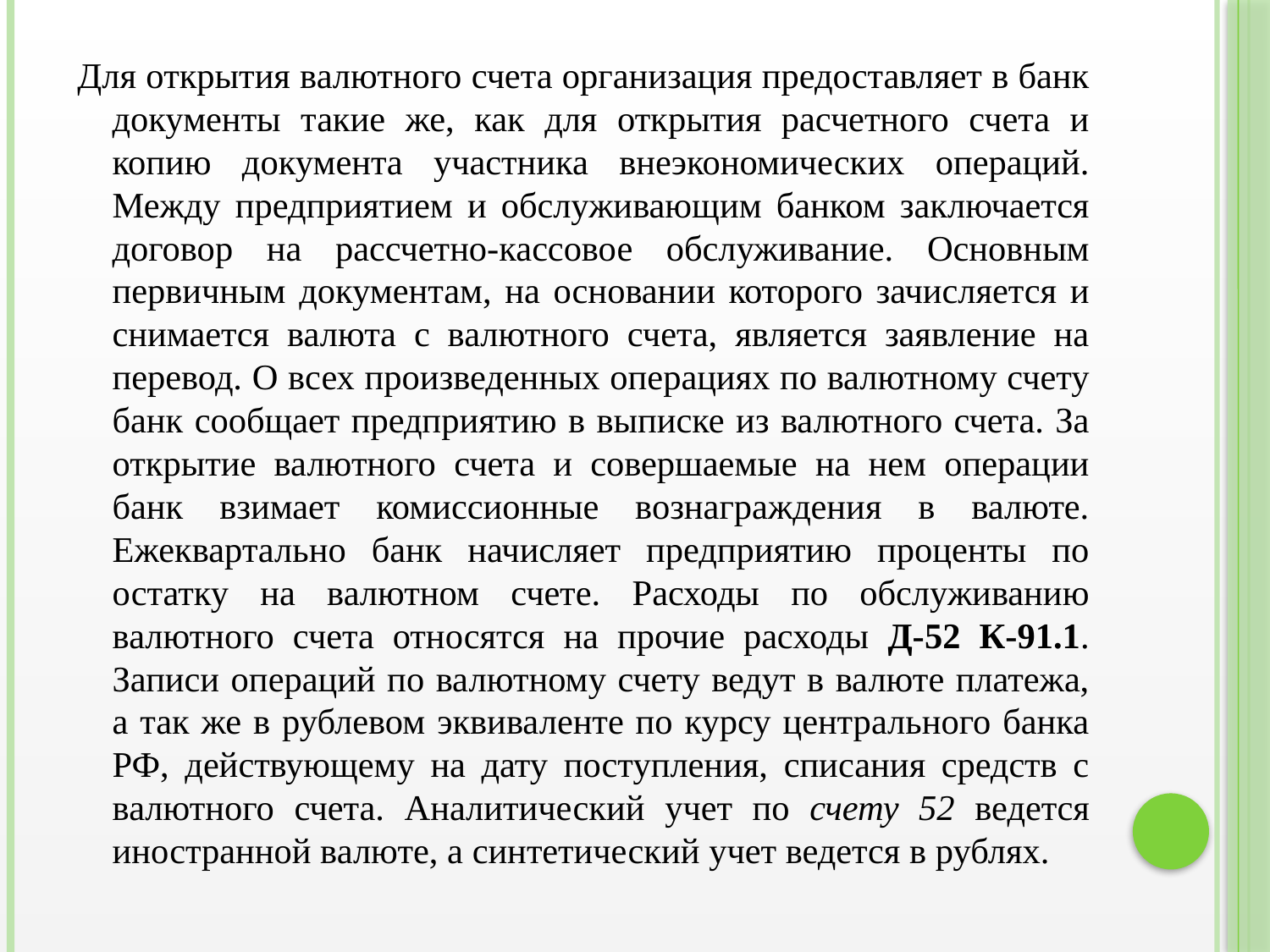

Для открытия валютного счета организация предоставляет в банк документы такие же, как для открытия расчетного счета и копию документа участника внеэкономических операций. Между предприятием и обслуживающим банком заключается договор на рассчетно-кассовое обслуживание. Основным первичным документам, на основании которого зачисляется и снимается валюта с валютного счета, является заявление на перевод. О всех произведенных операциях по валютному счету банк сообщает предприятию в выписке из валютного счета. За открытие валютного счета и совершаемые на нем операции банк взимает комиссионные вознаграждения в валюте. Ежеквартально банк начисляет предприятию проценты по остатку на валютном счете. Расходы по обслуживанию валютного счета относятся на прочие расходы Д-52 К-91.1. Записи операций по валютному счету ведут в валюте платежа, а так же в рублевом эквиваленте по курсу центрального банка РФ, действующему на дату поступления, списания средств с валютного счета. Аналитический учет по счету 52 ведется иностранной валюте, а синтетический учет ведется в рублях.